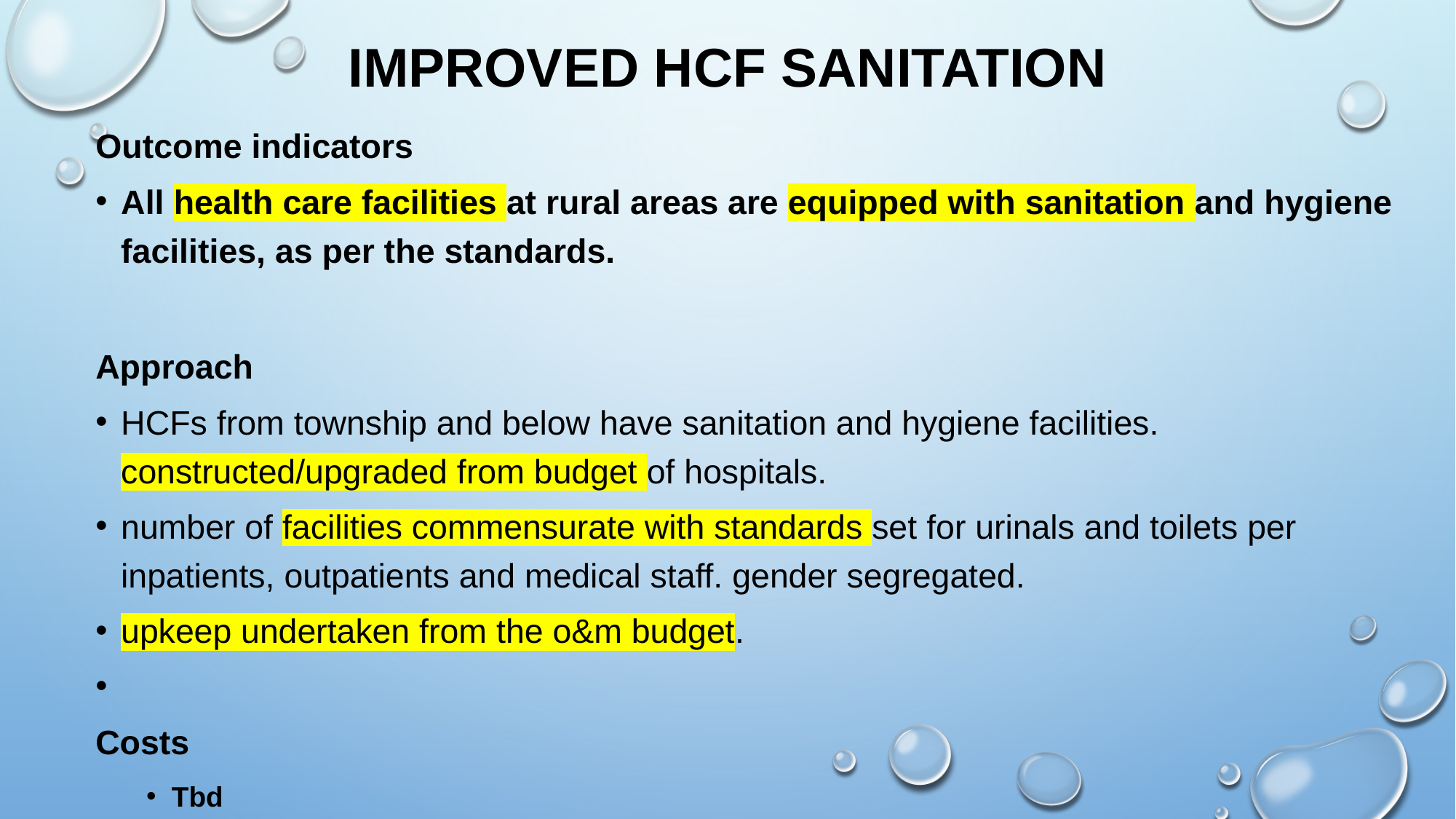

# Improved HCF sanitation
Outcome indicators
All health care facilities at rural areas are equipped with sanitation and hygiene facilities, as per the standards.

Approach
HCFs from township and below have sanitation and hygiene facilities. constructed/upgraded from budget of hospitals.
number of facilities commensurate with standards set for urinals and toilets per inpatients, outpatients and medical staff. gender segregated.
upkeep undertaken from the o&m budget.

Costs
Tbd